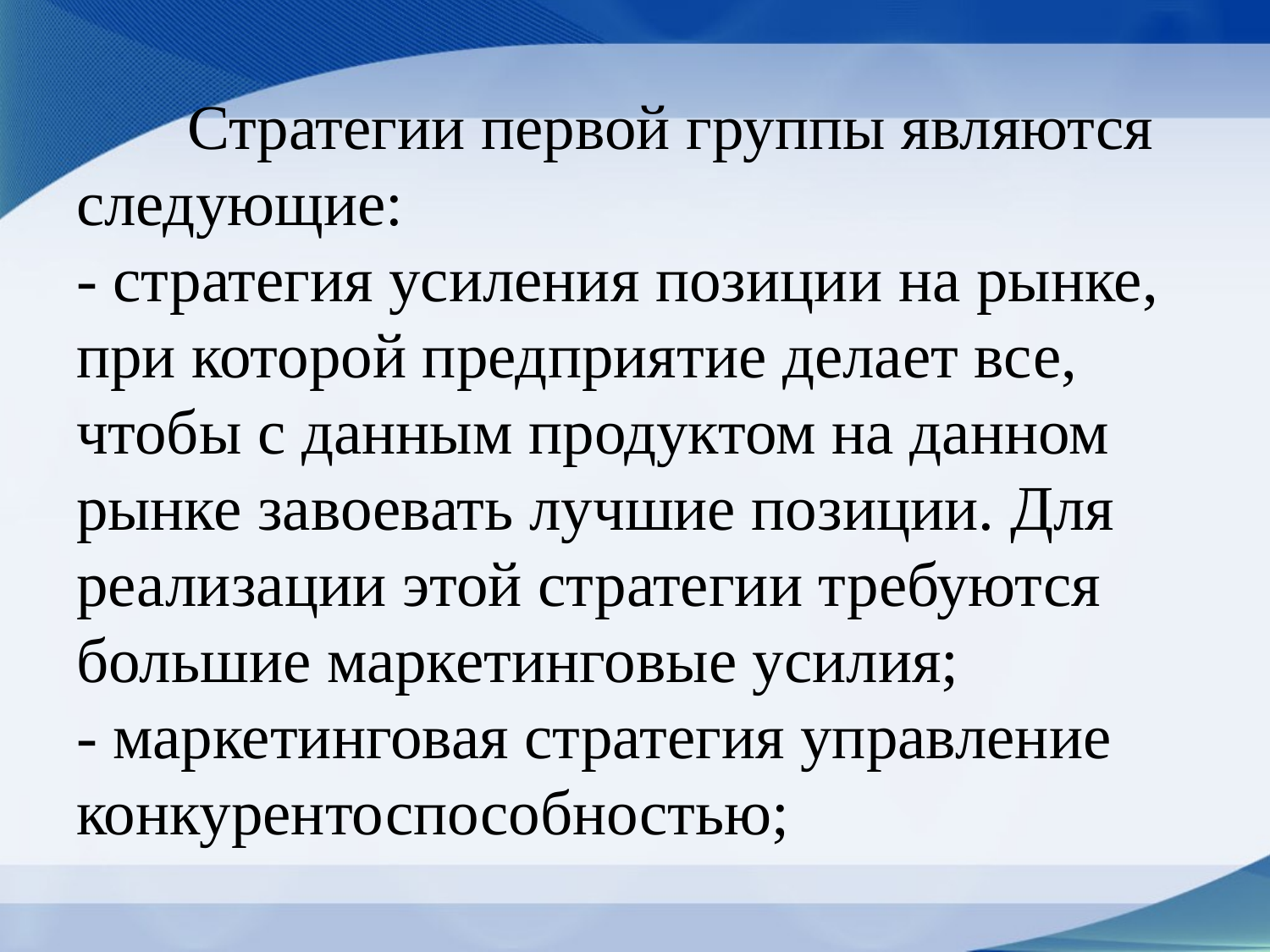

# Стратегии первой группы являются следующие: - стратегия усиления позиции на рынке, при которой предприятие делает все, чтобы с данным продуктом на данном рынке завоевать лучшие позиции. Для реализации этой стратегии требуются большие маркетинговые усилия; - маркетинговая стратегия управление конкурентоспособностью;